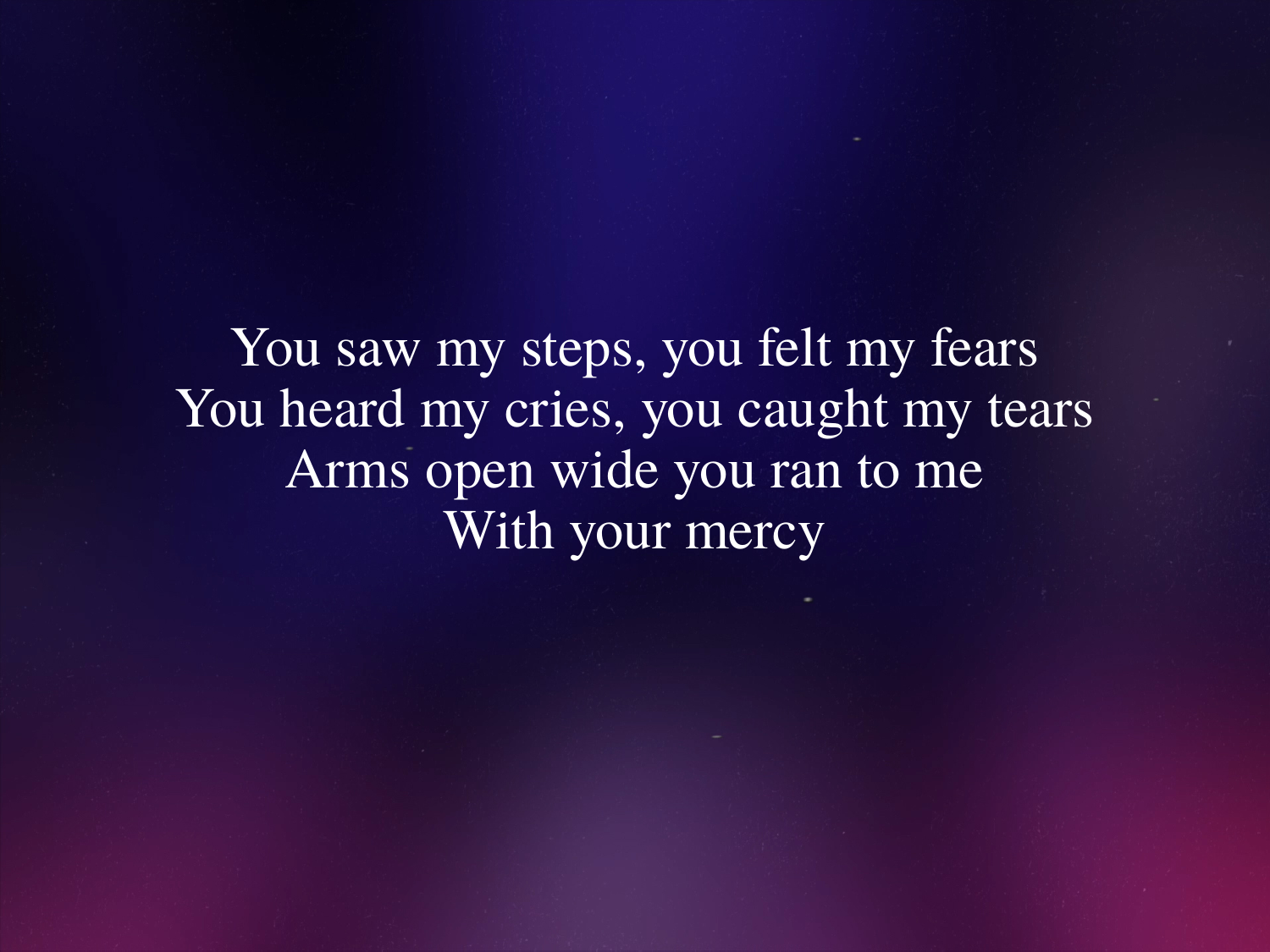

# You saw my steps, you felt my fears You heard my cries, you caught my tears Arms open wide you ran to me With your mercy